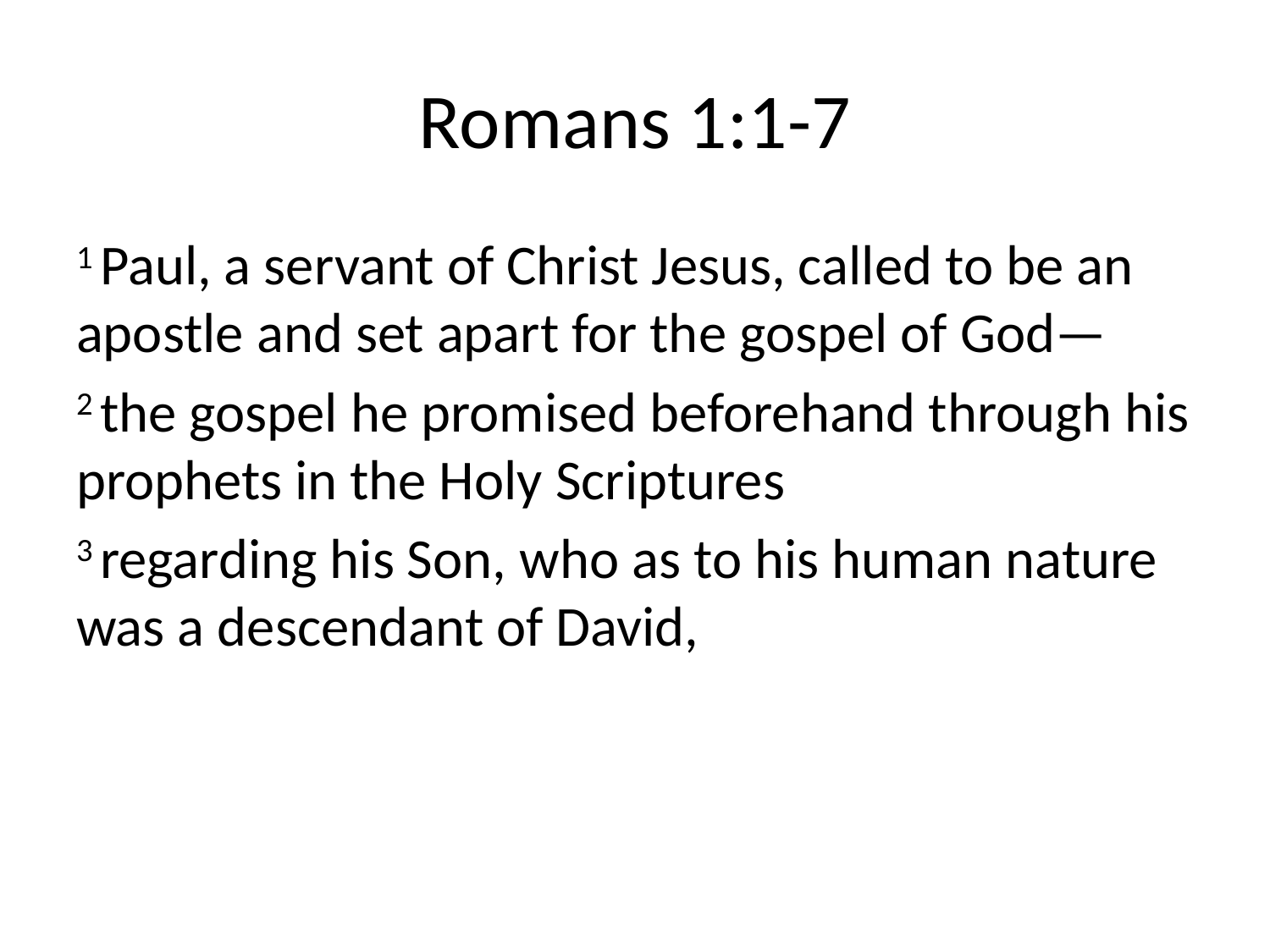

# Romans 1:1-7
1 Paul, a servant of Christ Jesus, called to be an apostle and set apart for the gospel of God—
2 the gospel he promised beforehand through his prophets in the Holy Scriptures
3 regarding his Son, who as to his human nature was a descendant of David,